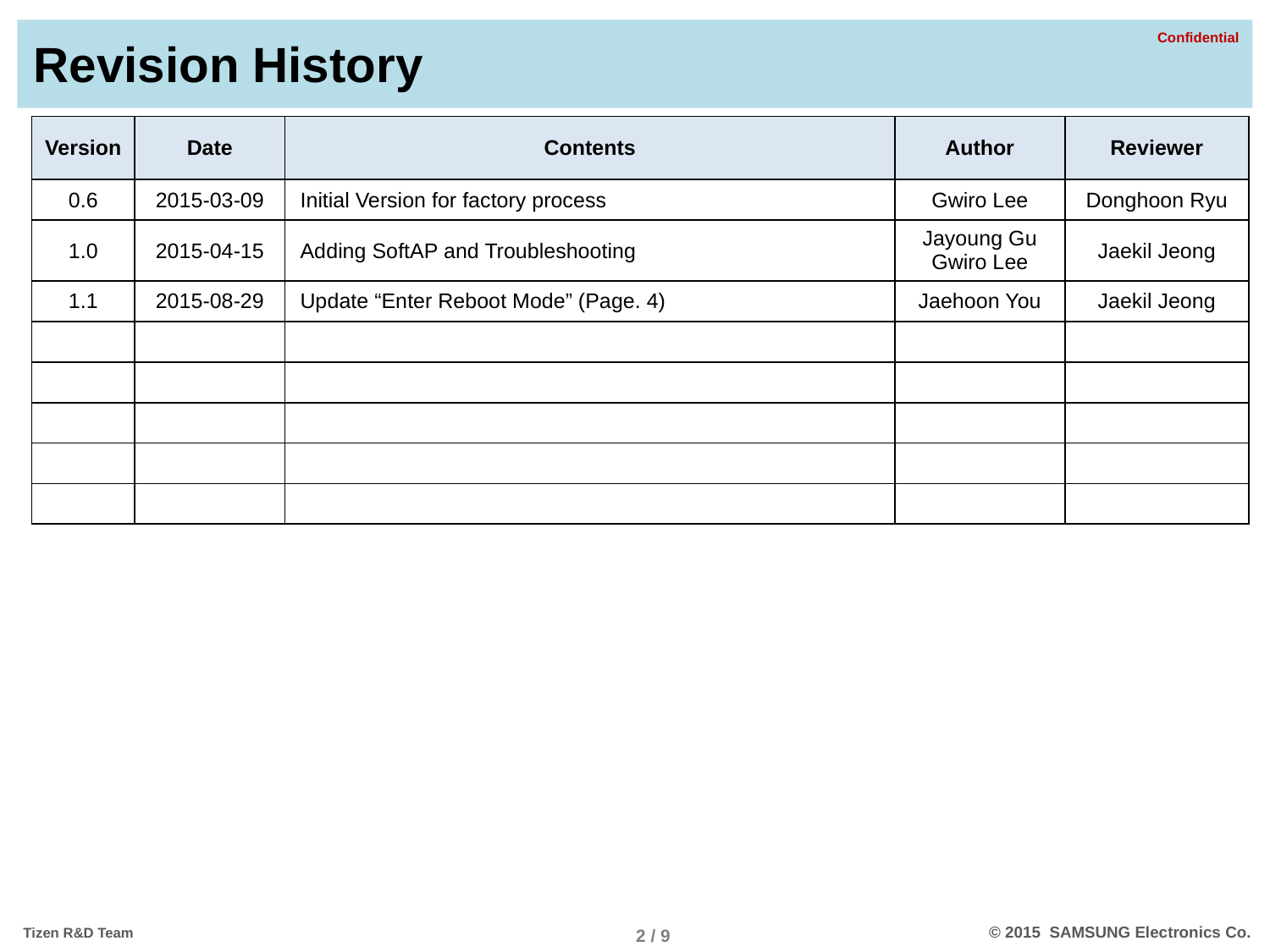

# Revision History
| Version | Date | Contents | Author | Reviewer |
| --- | --- | --- | --- | --- |
| 0.6 | 2015-03-09 | Initial Version for factory process | Gwiro Lee | Donghoon Ryu |
| 1.0 | 2015-04-15 | Adding SoftAP and Troubleshooting | Jayoung Gu Gwiro Lee | Jaekil Jeong |
| 1.1 | 2015-08-29 | Update “Enter Reboot Mode” (Page. 4) | Jaehoon You | Jaekil Jeong |
|  |  |  |  |  |
|  |  |  |  |  |
|  |  |  |  |  |
|  |  |  |  |  |
|  |  |  |  |  |